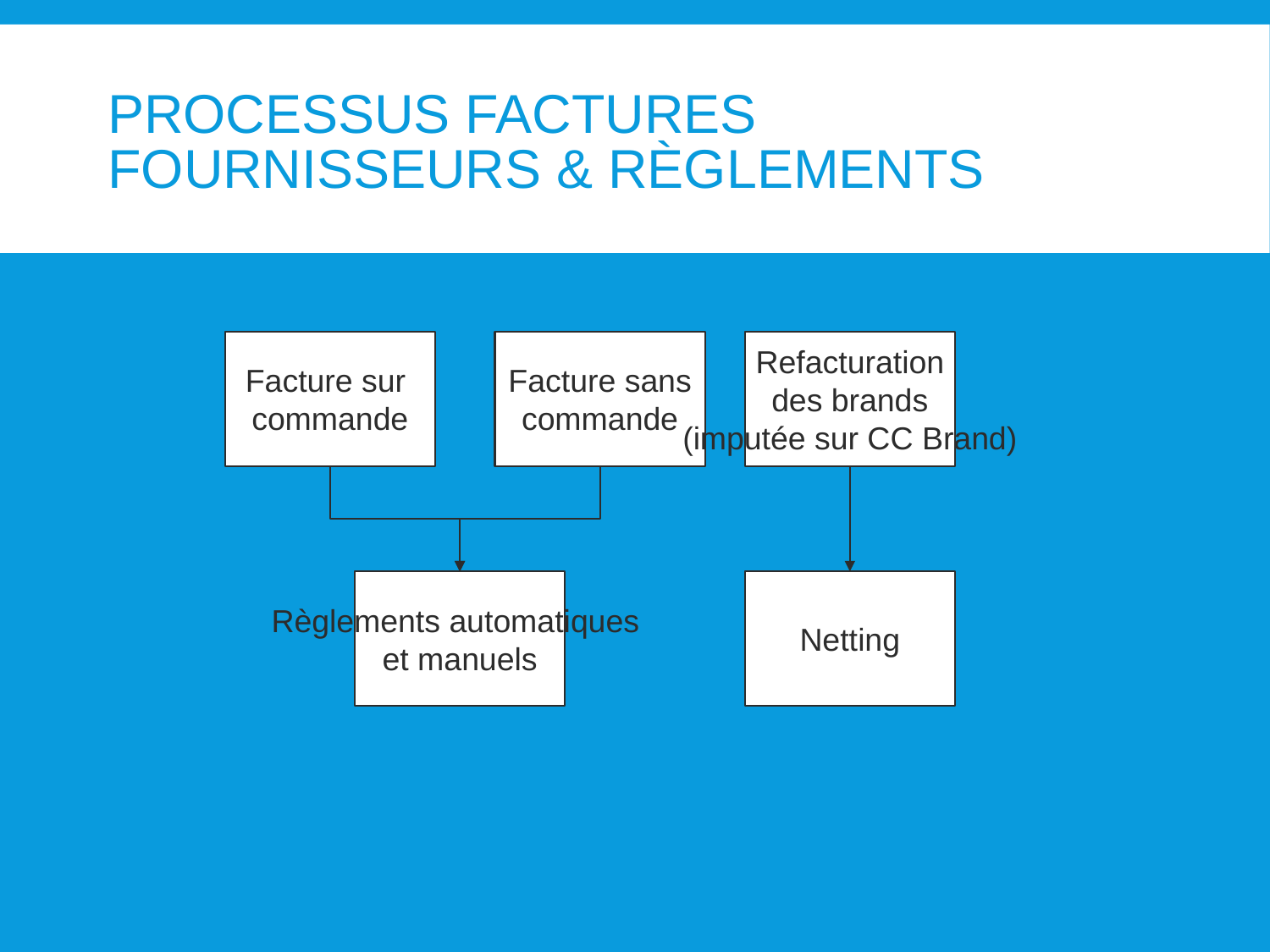

# Processus Factures fournisseurs & règlements
Facture sur
commande
Facture sans
commande
Refacturation
des brands
(imputée sur CC Brand)
Règlements automatiques
et manuels
Netting